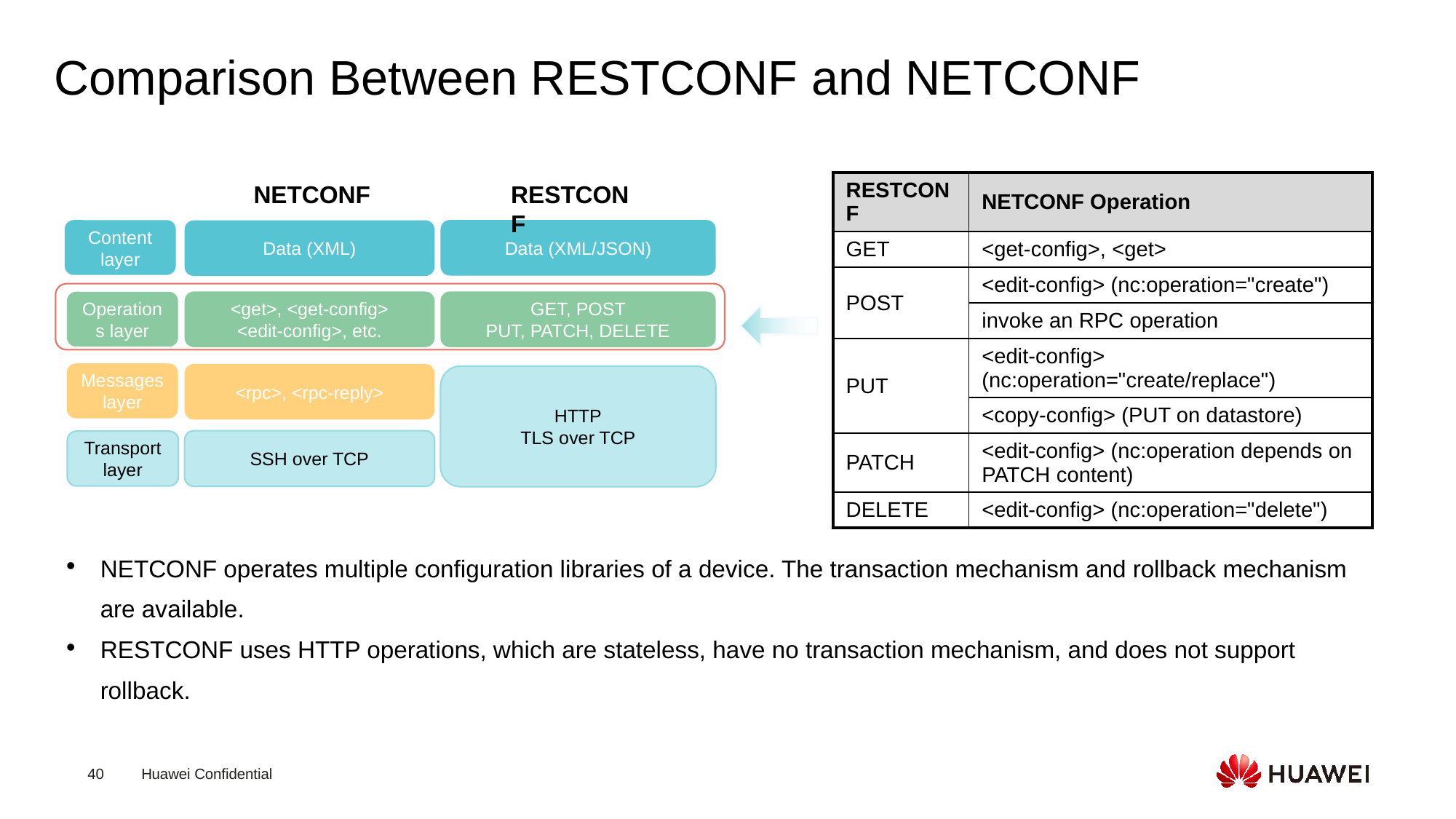

# Comparison Between RESTCONF and NETCONF
| RESTCONF | NETCONF Operation |
| --- | --- |
| GET | <get-config>, <get> |
| POST | <edit-config> (nc:operation="create") |
|  | invoke an RPC operation |
| PUT | <edit-config> (nc:operation="create/replace") |
|  | <copy-config> (PUT on datastore) |
| PATCH | <edit-config> (nc:operation depends on PATCH content) |
| DELETE | <edit-config> (nc:operation="delete") |
NETCONF
RESTCONF
Data (XML/JSON)
Content layer
Data (XML)

<get>, <get-config>
<edit-config>, etc.
GET, POST
PUT, PATCH, DELETE
Operations layer

Messages layer
<rpc>, <rpc-reply>
HTTP
TLS over TCP
SSH over TCP
Transport layer
NETCONF operates multiple configuration libraries of a device. The transaction mechanism and rollback mechanism are available.
RESTCONF uses HTTP operations, which are stateless, have no transaction mechanism, and does not support rollback.